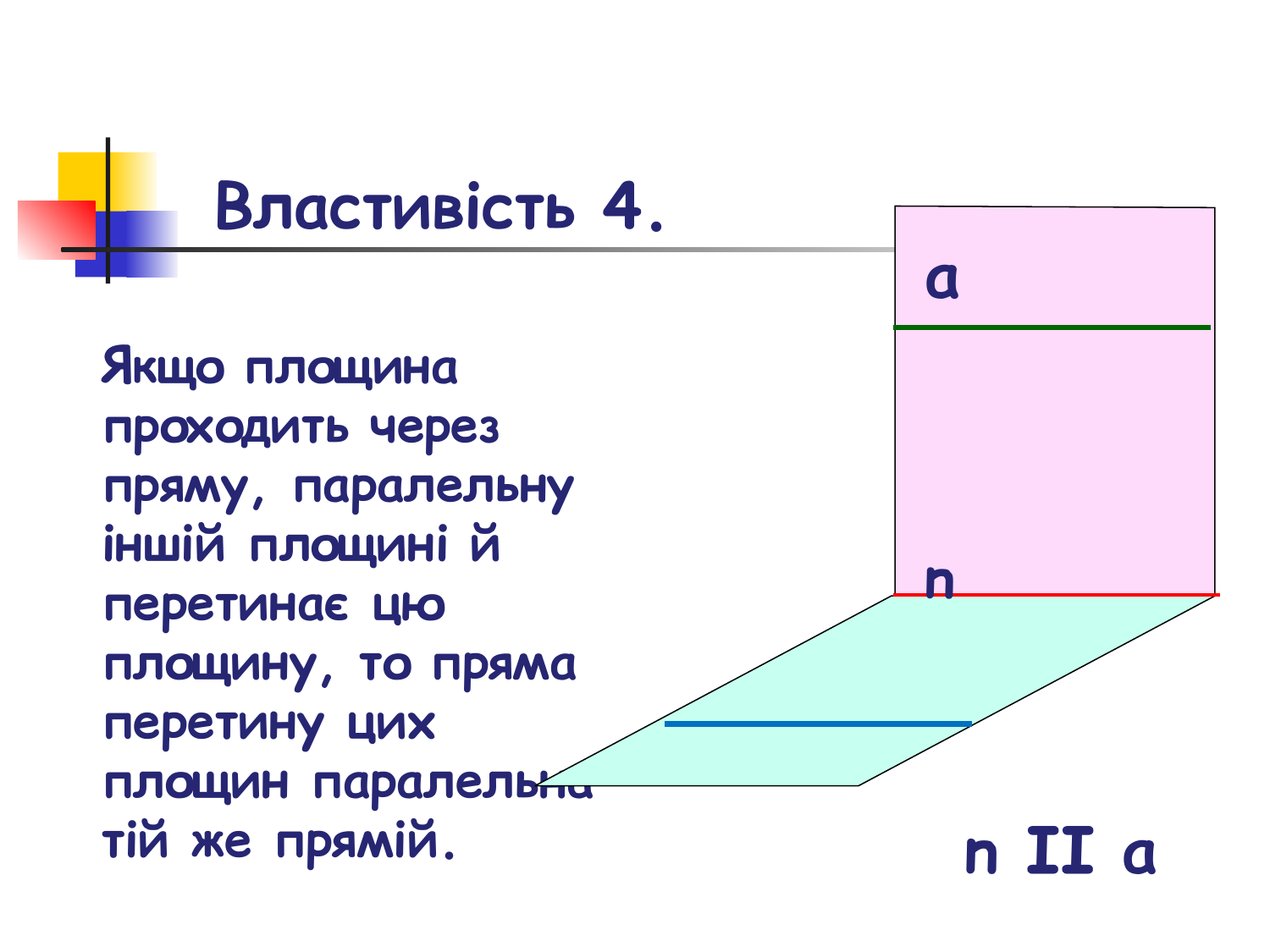

Властивість 4.
a

Якщо площина проходить через пряму, паралельну іншій площині й перетинає цю площину, то пряма перетину цих площин паралельна тій же прямій.
n

n II a